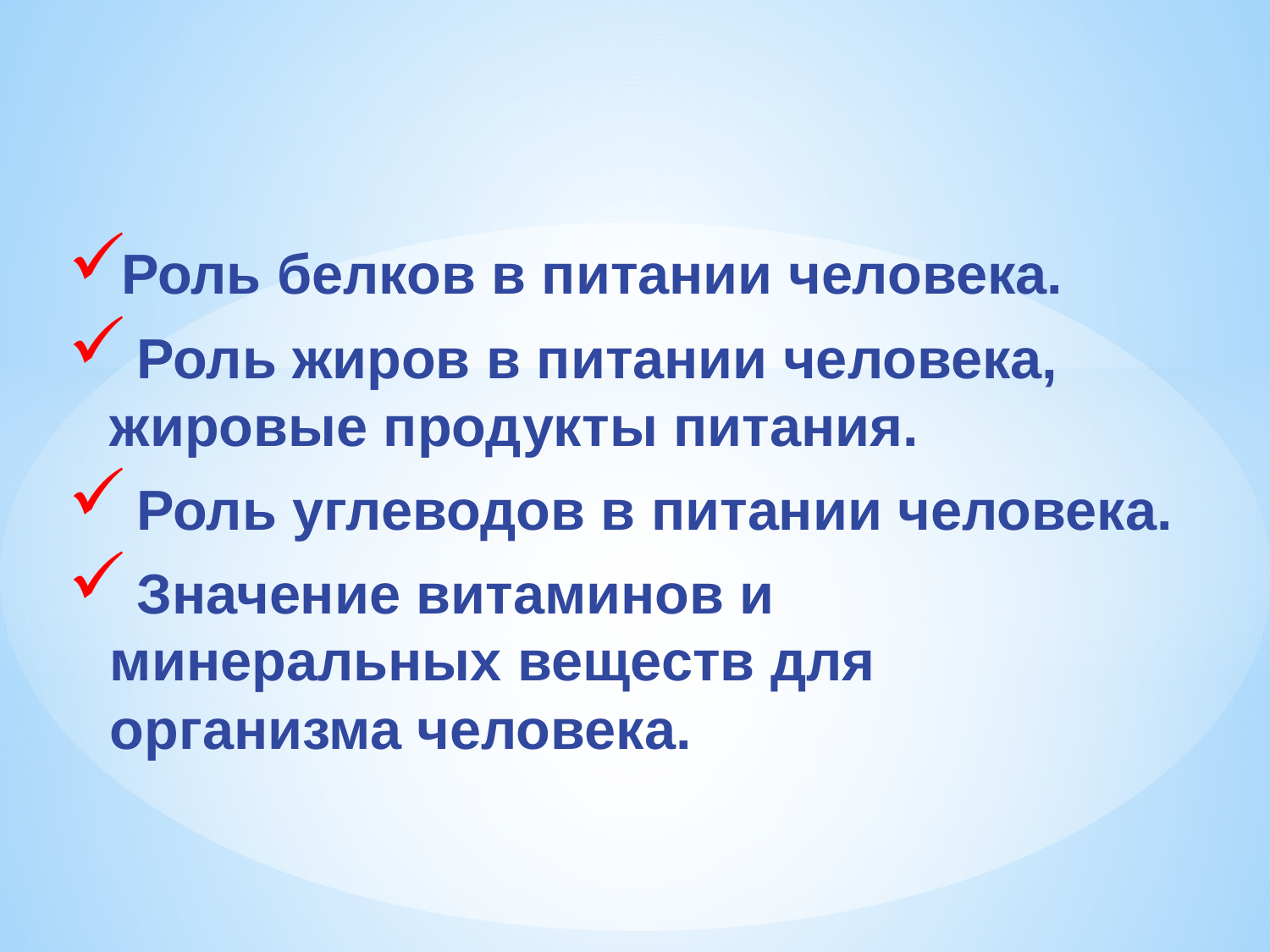

#
Роль белков в питании человека.
 Роль жиров в питании человека, жировые продукты питания.
 Роль углеводов в питании человека.
 Значение витаминов и минеральных веществ для организма человека.